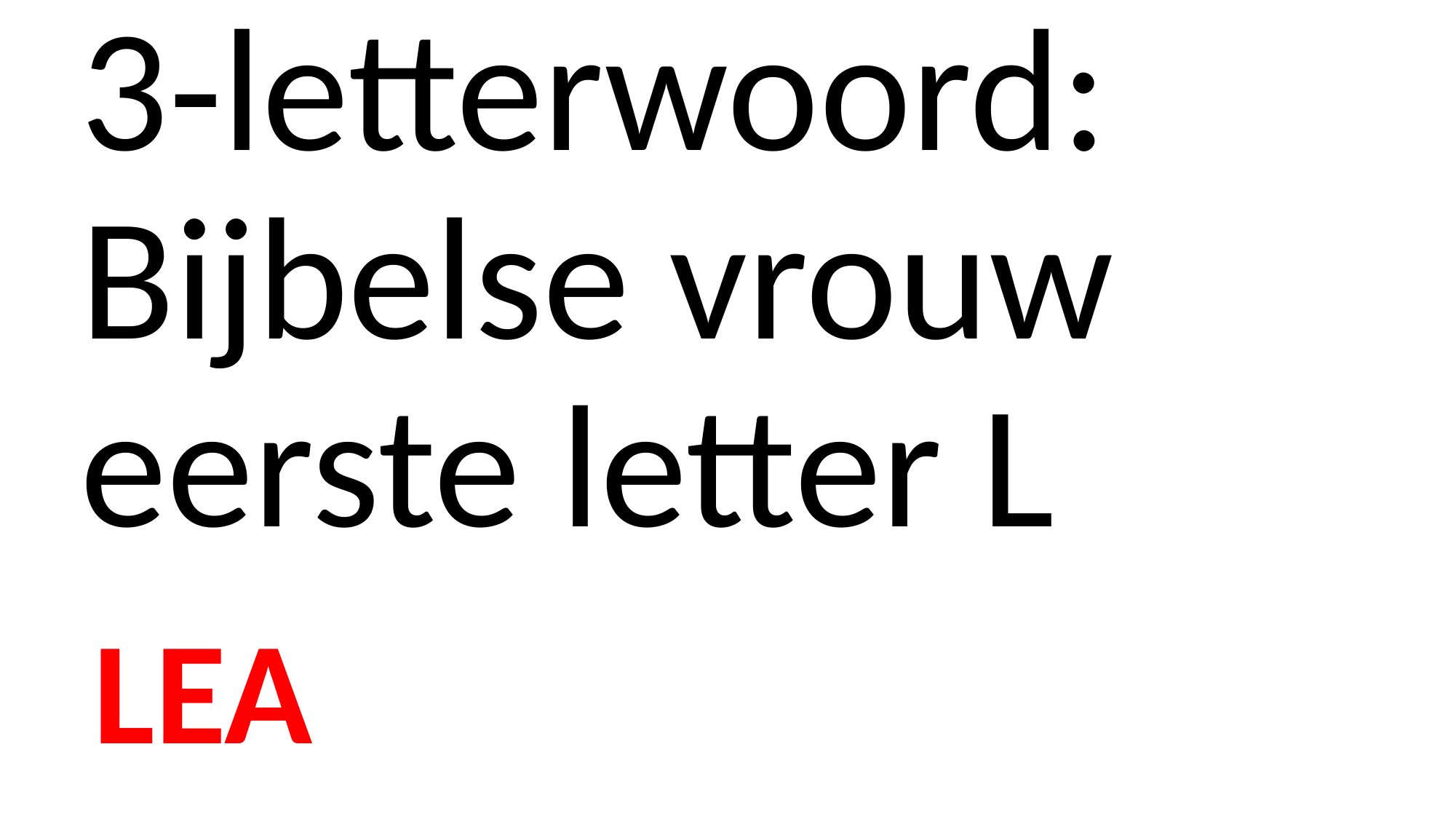

# 3-letterwoord: Bijbelse vrouw eerste letter L
LEA